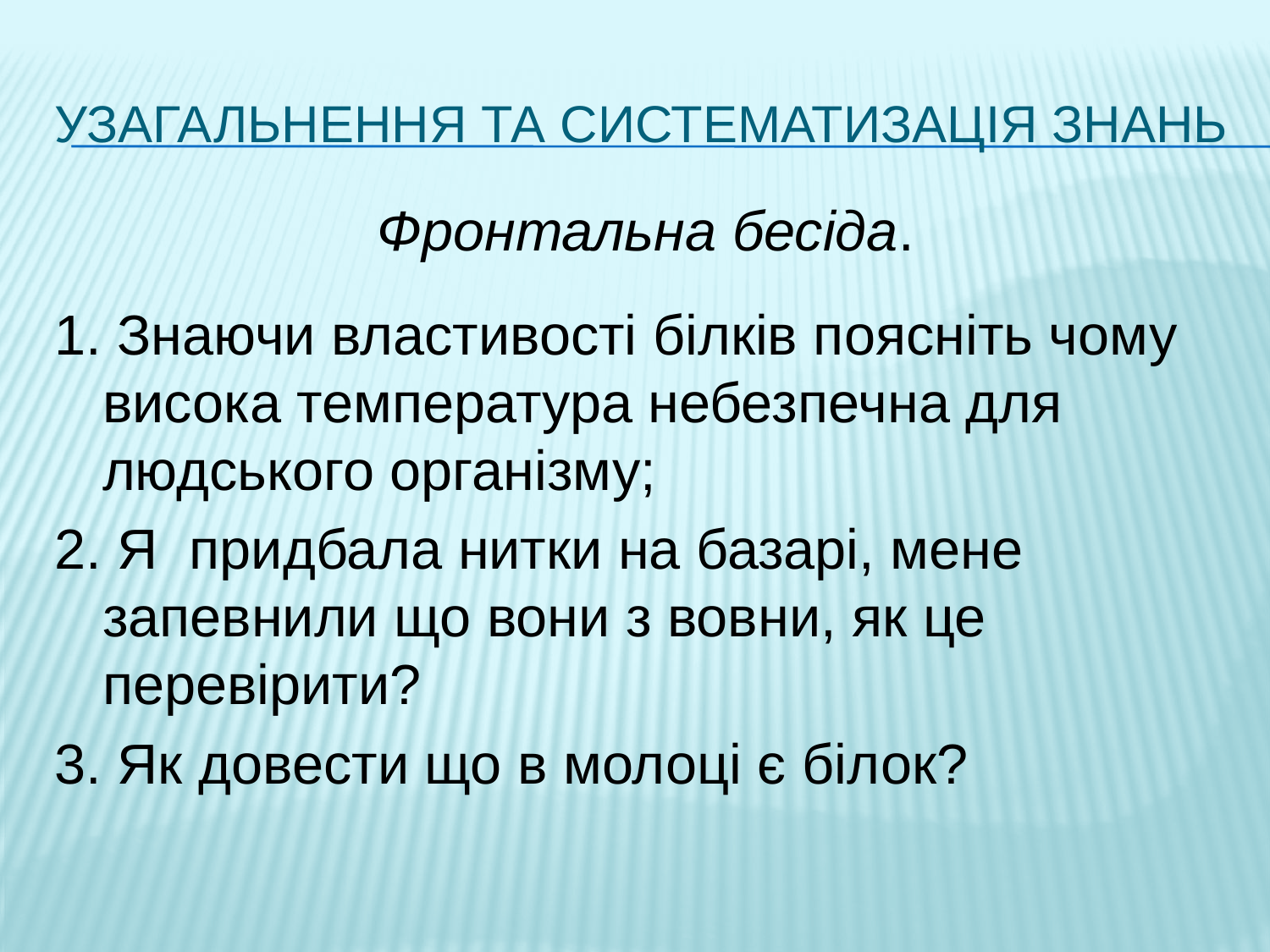

# УЗАГАЛЬНЕННЯ ТА СИСТЕМАТИЗАЦІЯ ЗНАНЬ
Фронтальна бесіда.

1. Знаючи властивості білків поясніть чому висока температура небезпечна для людського організму;
2. Я  придбала нитки на базарі, мене запевнили що вони з вовни, як це перевірити?
3. Як довести що в молоці є білок?